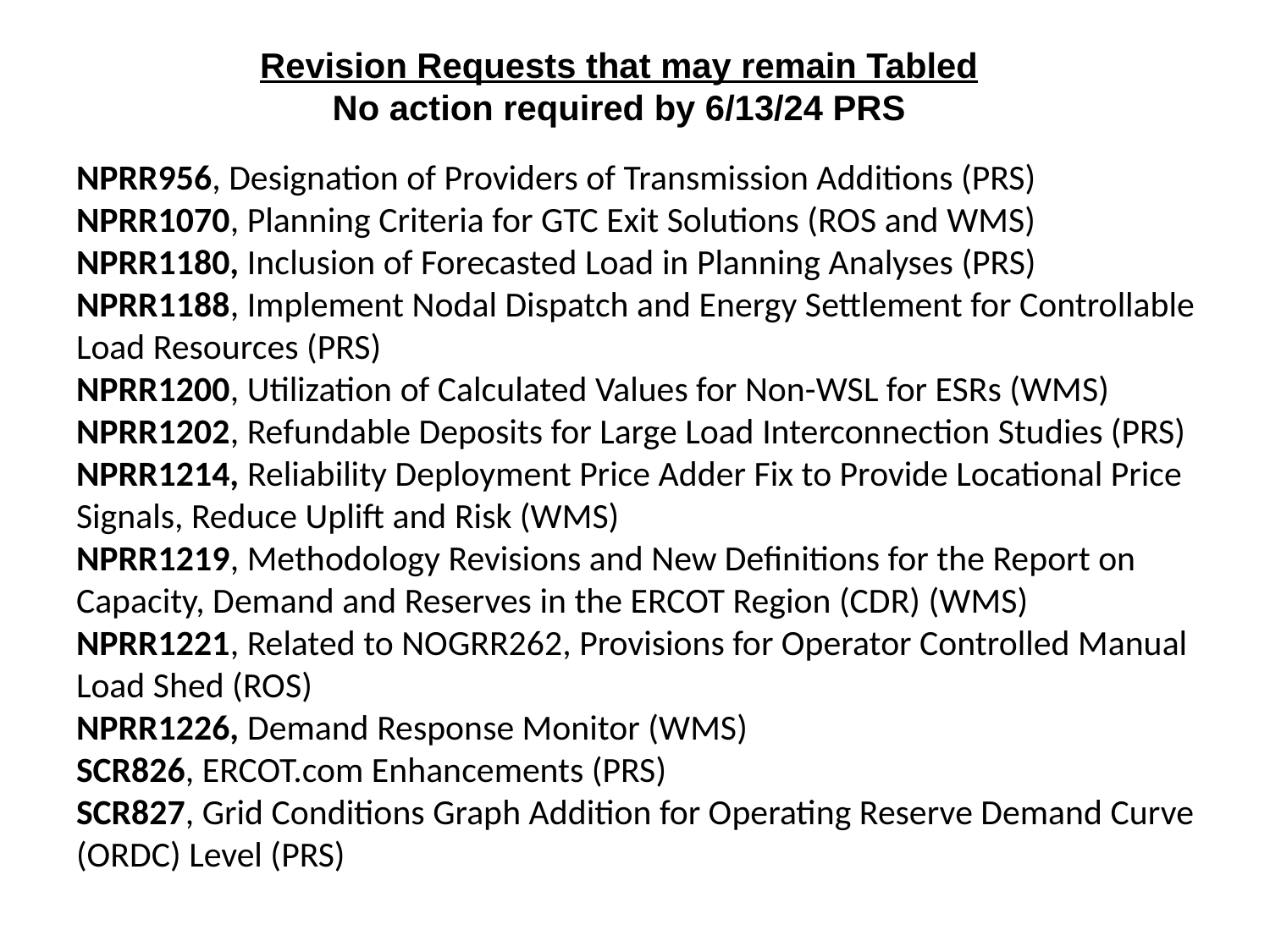

# Revision Requests that may remain Tabled No action required by 6/13/24 PRS

NPRR956, Designation of Providers of Transmission Additions (PRS)
NPRR1070, Planning Criteria for GTC Exit Solutions (ROS and WMS)
NPRR1180, Inclusion of Forecasted Load in Planning Analyses (PRS)
NPRR1188, Implement Nodal Dispatch and Energy Settlement for Controllable Load Resources (PRS)
NPRR1200, Utilization of Calculated Values for Non-WSL for ESRs (WMS)
NPRR1202, Refundable Deposits for Large Load Interconnection Studies (PRS)
NPRR1214, Reliability Deployment Price Adder Fix to Provide Locational Price Signals, Reduce Uplift and Risk (WMS)
NPRR1219, Methodology Revisions and New Definitions for the Report on Capacity, Demand and Reserves in the ERCOT Region (CDR) (WMS)
NPRR1221, Related to NOGRR262, Provisions for Operator Controlled Manual Load Shed (ROS)
NPRR1226, Demand Response Monitor (WMS)
SCR826, ERCOT.com Enhancements (PRS)
SCR827, Grid Conditions Graph Addition for Operating Reserve Demand Curve (ORDC) Level (PRS)